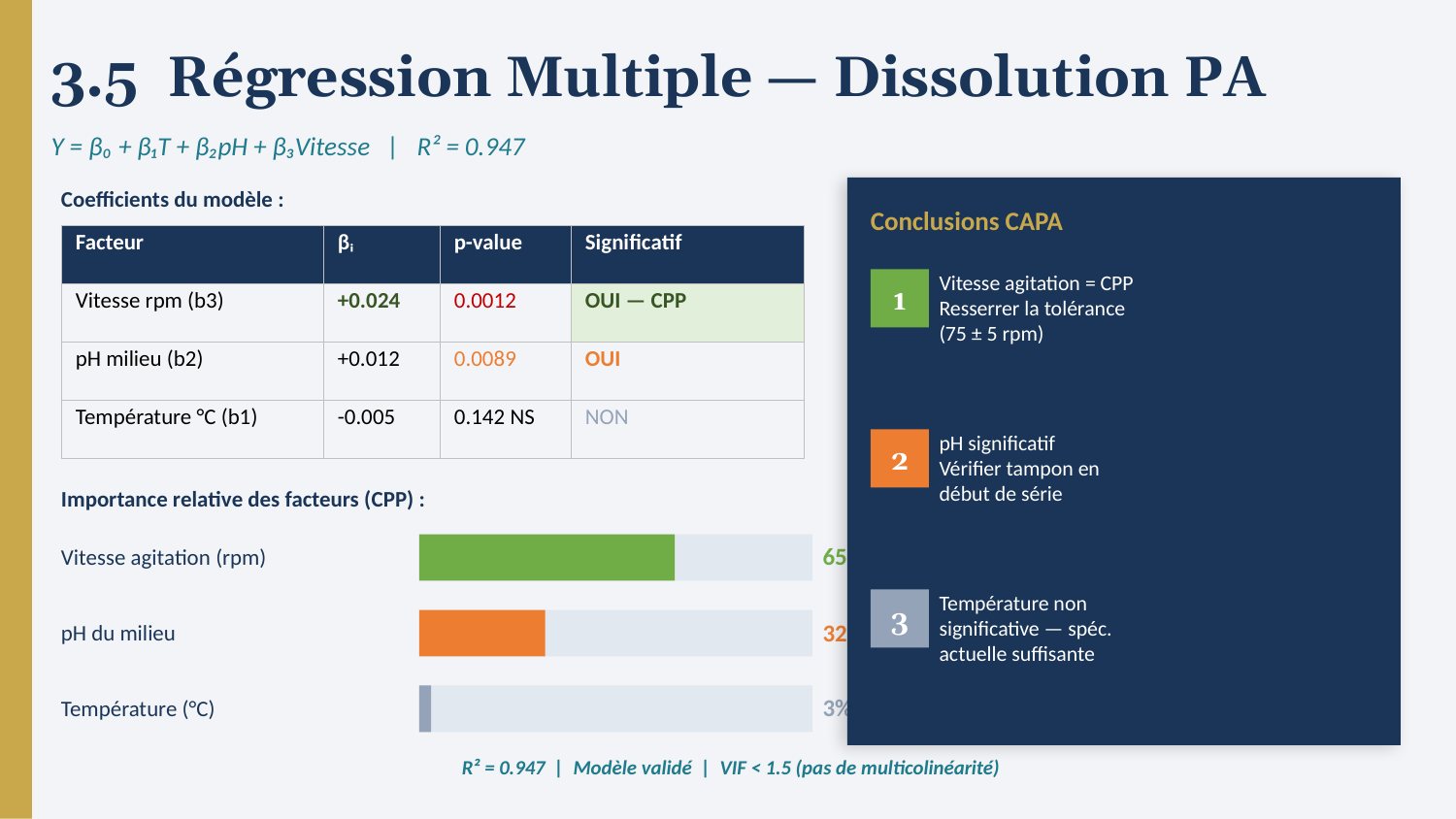

3.5  Régression Multiple — Dissolution PA
Y = β₀ + β₁T + β₂pH + β₃Vitesse   |   R² = 0.947
Coefficients du modèle :

Conclusions CAPA
| Facteur | βᵢ | p-value | Significatif |
| --- | --- | --- | --- |
| Vitesse rpm (b3) | +0.024 | 0.0012 | OUI — CPP |
| pH milieu (b2) | +0.012 | 0.0089 | OUI |
| Température °C (b1) | -0.005 | 0.142 NS | NON |

1
Vitesse agitation = CPP
Resserrer la tolérance
(75 ± 5 rpm)

2
pH significatif
Vérifier tampon en
début de série
Importance relative des facteurs (CPP) :
Vitesse agitation (rpm)
65%

3
Température non
significative — spéc.
actuelle suffisante
pH du milieu
32%

Température (°C)
3%

R² = 0.947  |  Modèle validé  |  VIF < 1.5 (pas de multicolinéarité)